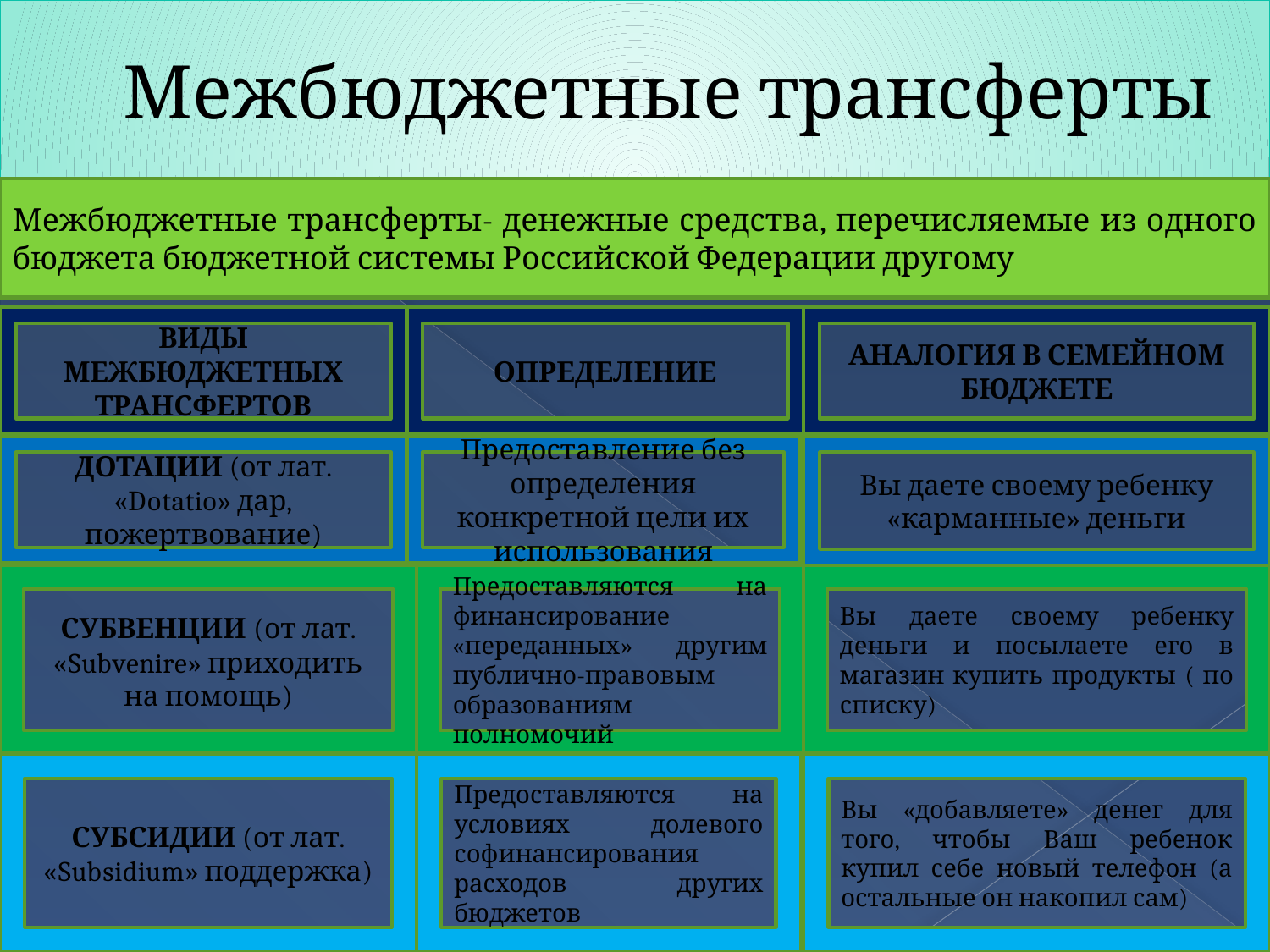

# Межбюджетные трансферты
Межбюджетные трансферты- денежные средства, перечисляемые из одного бюджета бюджетной системы Российской Федерации другому
ВИДЫ МЕЖБЮДЖЕТНЫХ ТРАНСФЕРТОВ
ОПРЕДЕЛЕНИЕ
АНАЛОГИЯ В СЕМЕЙНОМ БЮДЖЕТЕ
ДОТАЦИИ (от лат. «Dotatio» дар, пожертвование)
Предоставление без определения конкретной цели их использования
Вы даете своему ребенку «карманные» деньги
СУБВЕНЦИИ (от лат. «Subvenire» приходить на помощь)
Предоставляются на финансирование «переданных» другим публично-правовым образованиям полномочий
Вы даете своему ребенку деньги и посылаете его в магазин купить продукты ( по списку)
СУБСИДИИ (от лат. «Subsidium» поддержка)
Предоставляются на условиях долевого софинансирования расходов других бюджетов
Вы «добавляете» денег для того, чтобы Ваш ребенок купил себе новый телефон (а остальные он накопил сам)